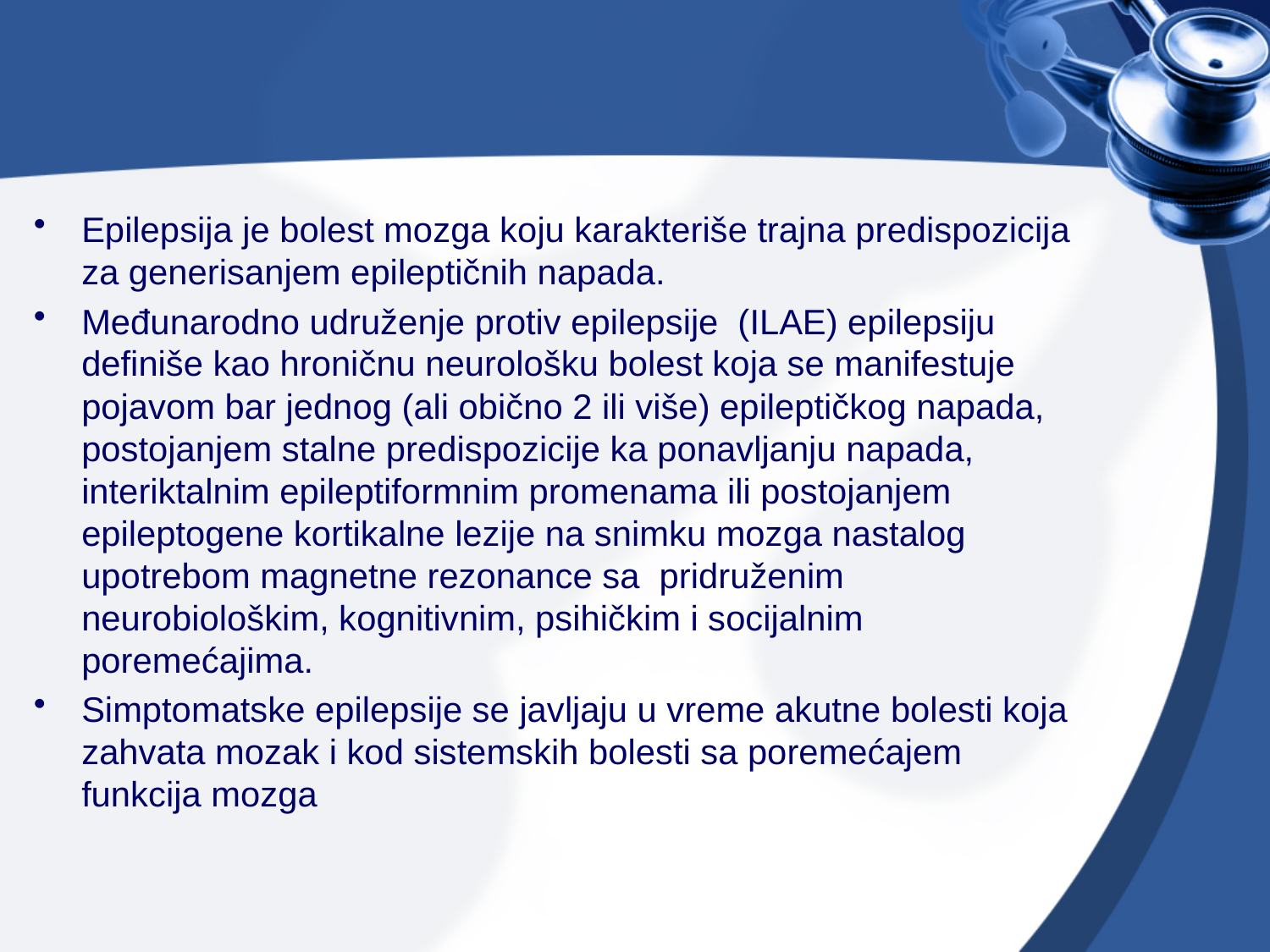

#
Epilepsija je bolest mozga koju karakteriše trajna predispozicija za generisanjem epileptičnih napada.
Međunarodno udruženje protiv epilepsije  (ILAE) epilepsiju definiše kao hroničnu neurološku bolest koja se manifestuje pojavom bar jednog (ali obično 2 ili više) epileptičkog napada, postojanjem stalne predispozicije ka ponavljanju napada, interiktalnim epileptiformnim promenama ili postojanjem epileptogene kortikalne lezije na snimku mozga nastalog upotrebom magnetne rezonance sa  pridruženim neurobiološkim, kognitivnim, psihičkim i socijalnim poremećajima.
Simptomatske epilepsije se javljaju u vreme akutne bolesti koja zahvata mozak i kod sistemskih bolesti sa poremećajem funkcija mozga
3